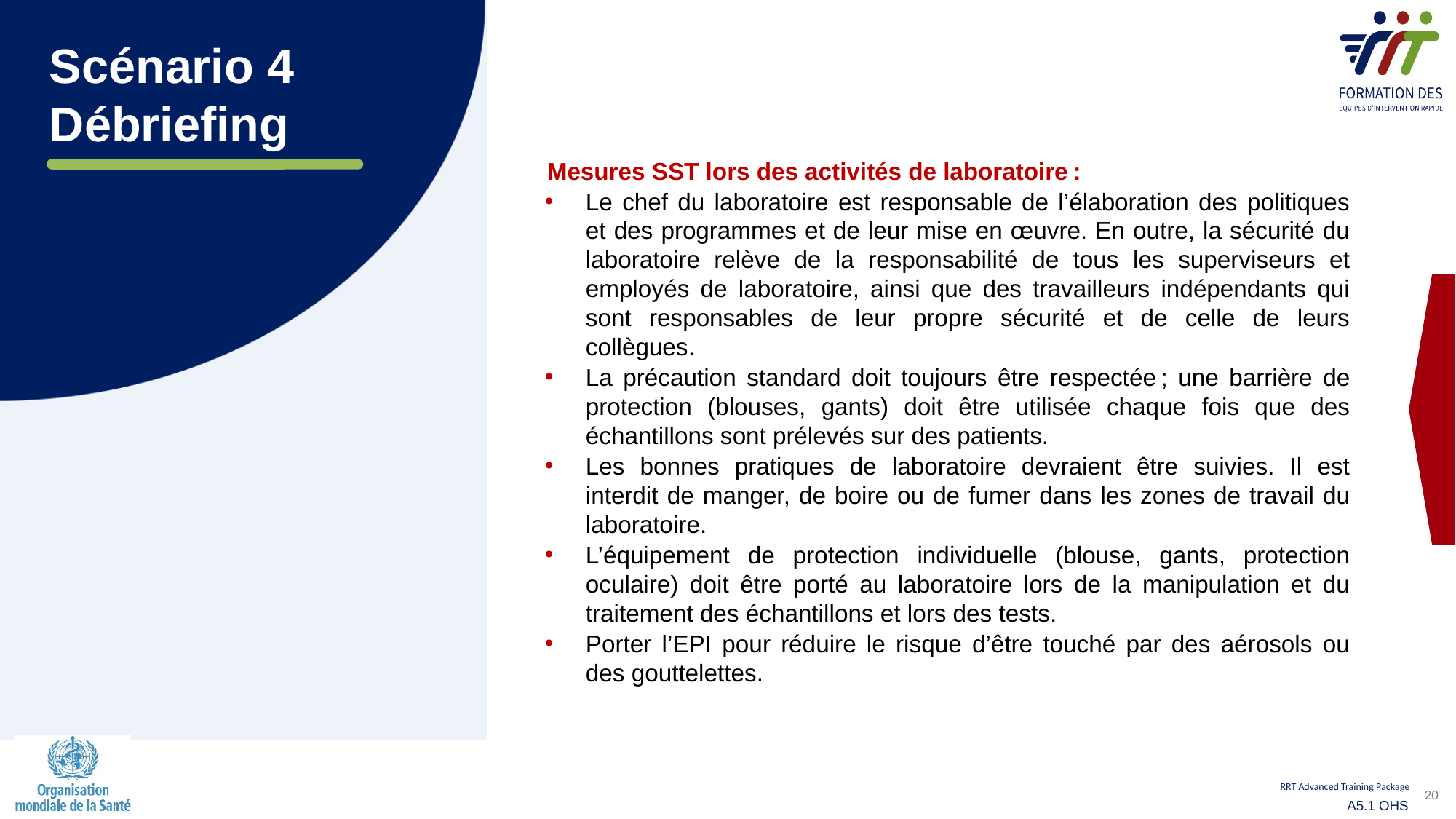

Scénario 4 Débriefing
     Mesures SST lors des activités de laboratoire :
Le chef du laboratoire est responsable de l’élaboration des politiques et des programmes et de leur mise en œuvre. En outre, la sécurité du laboratoire relève de la responsabilité de tous les superviseurs et employés de laboratoire, ainsi que des travailleurs indépendants qui sont responsables de leur propre sécurité et de celle de leurs collègues.
La précaution standard doit toujours être respectée ; une barrière de protection (blouses, gants) doit être utilisée chaque fois que des échantillons sont prélevés sur des patients.
Les bonnes pratiques de laboratoire devraient être suivies. Il est interdit de manger, de boire ou de fumer dans les zones de travail du laboratoire.
L’équipement de protection individuelle (blouse, gants, protection oculaire) doit être porté au laboratoire lors de la manipulation et du traitement des échantillons et lors des tests.
Porter l’EPI pour réduire le risque d’être touché par des aérosols ou des gouttelettes.